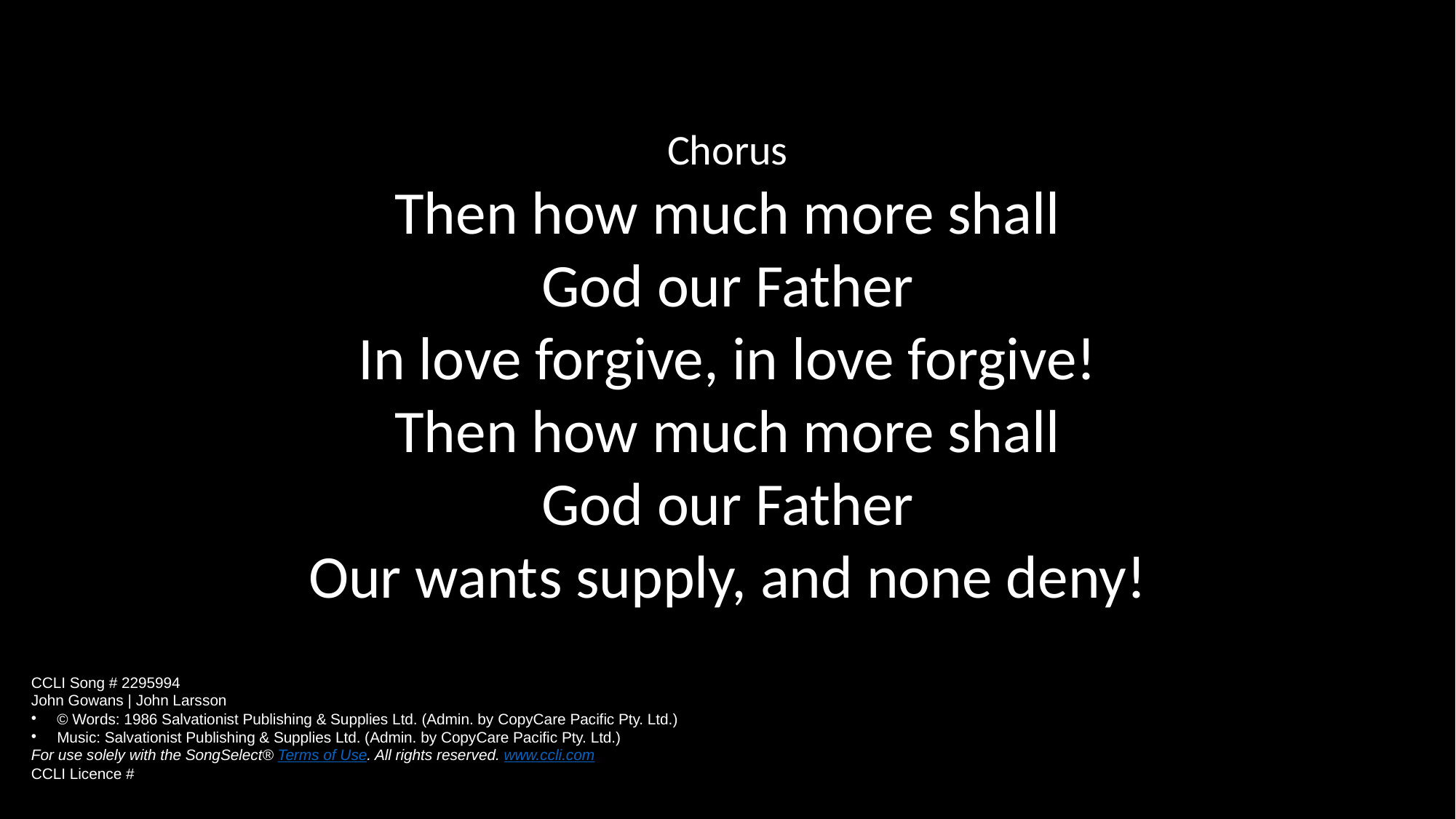

Chorus
Then how much more shall
God our Father
In love forgive, in love forgive!
Then how much more shall
God our Father
Our wants supply, and none deny!

CCLI Song # 2295994
John Gowans | John Larsson
© Words: 1986 Salvationist Publishing & Supplies Ltd. (Admin. by CopyCare Pacific Pty. Ltd.)
Music: Salvationist Publishing & Supplies Ltd. (Admin. by CopyCare Pacific Pty. Ltd.)
For use solely with the SongSelect® Terms of Use. All rights reserved. www.ccli.com
CCLI Licence #